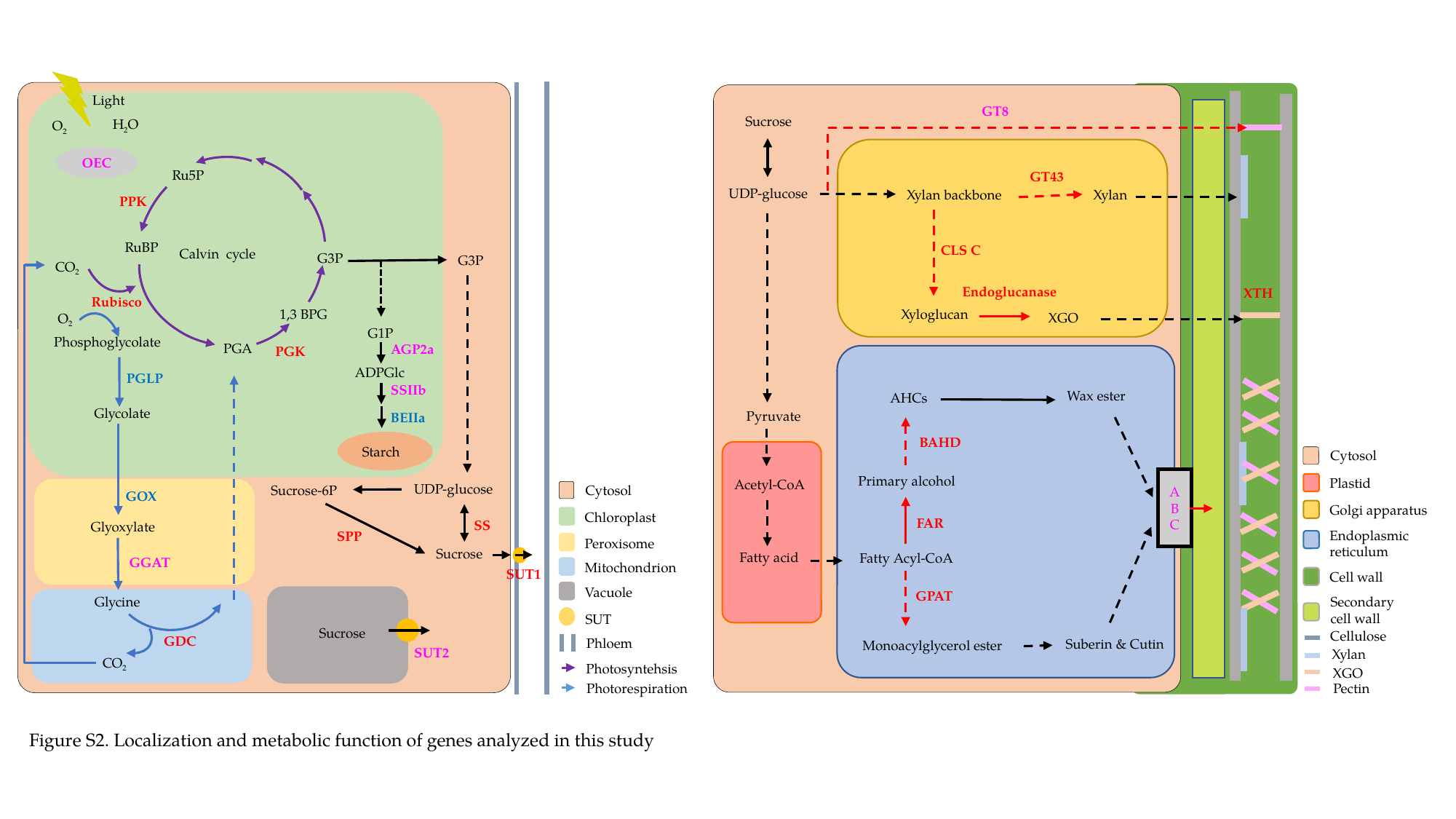

Light

H2O
O2

OEC
Ru5P
PPK

RuBP
Calvin  cycle
G3P
G3P
CO2
Rubisco
1,3 BPG
O2
G1P
Phosphoglycolate
PGA
AGP2a
PGK

ADPGlc
PGLP
SSIIb
Glycolate
BEIIa
Starch
UDP-glucose
Cytosol

Chloroplast

Peroxisome

Mitochondrion

Vacuole

SUT

Phloem
Photosyntehsis
Photorespiration
Sucrose-6P

GOX
SS
Glyoxylate
SPP

Sucrose

GGAT
SUT1

Sucrose

SUT2
Glycine

GDC
CO2

GT8

Sucrose

GT43
UDP-glucose
Xylan backbone
Xylan
CLS C
Endoglucanase
XTH
Xyloglucan
XGO

Wax ester
AHCs
Primary alcohol
FAR
Fatty Acyl-CoA
GPAT
Monoacylglycerol ester

Pyruvate

BAHD
Cytosol

Plastid
A
B
C

Acetyl-CoA

Golgi apparatus

Endoplasmic reticulum

Fatty acid

Cell wall

Secondary cell wall

Cellulose
Suberin & Cutin
Xylan
XGO
Pectin
Figure S2. Localization and metabolic function of genes analyzed in this study